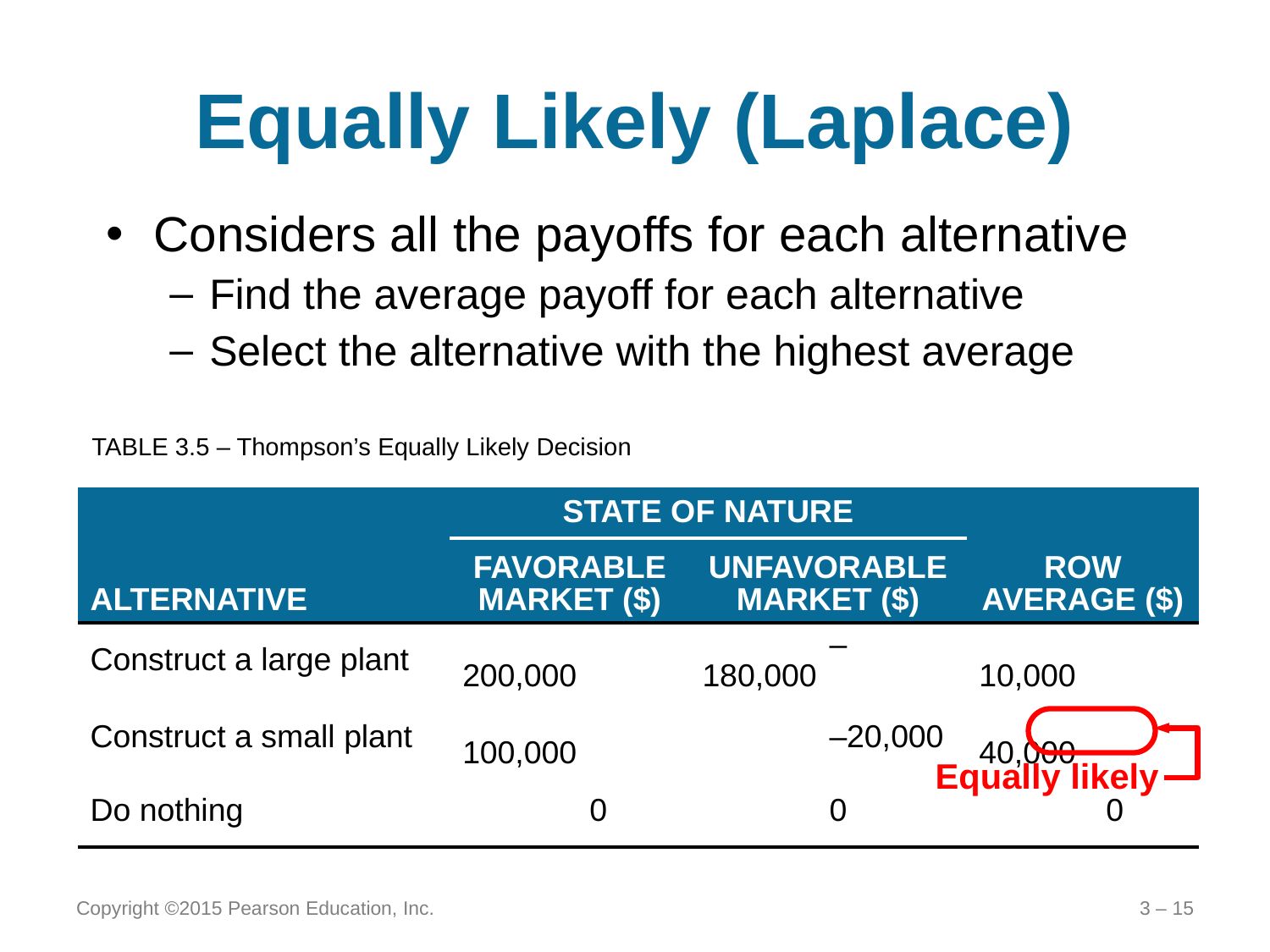

# Equally Likely (Laplace)
Considers all the payoffs for each alternative
Find the average payoff for each alternative
Select the alternative with the highest average

TABLE 3.5 – Thompson’s Equally Likely Decision
|  | STATE OF NATURE |  |  |
| --- | --- | --- | --- |
| ALTERNATIVE | FAVORABLE MARKET ($) | UNFAVORABLE MARKET ($) | ROW AVERAGE ($) |
| Construct a large plant | 200,000 | –180,000 | 10,000 |
| Construct a small plant | 100,000 | –20,000 | 40,000 |
| Do nothing | 0 | 0 | 0 |

Equally likely
Copyright ©2015 Pearson Education, Inc.
3 – 15